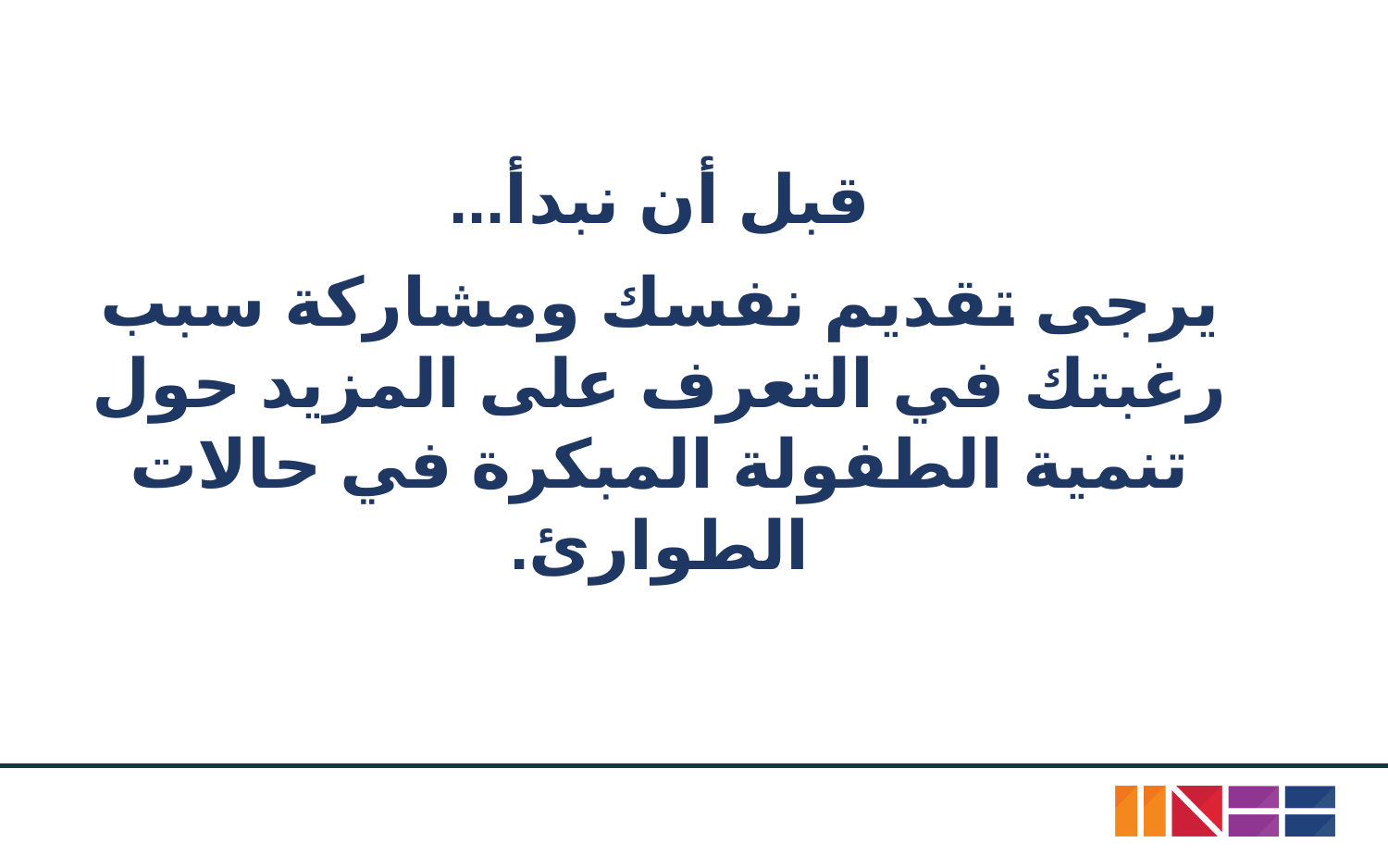

قبل أن نبدأ...
يرجى تقديم نفسك ومشاركة سبب رغبتك في التعرف على المزيد حول تنمية الطفولة المبكرة في حالات الطوارئ.